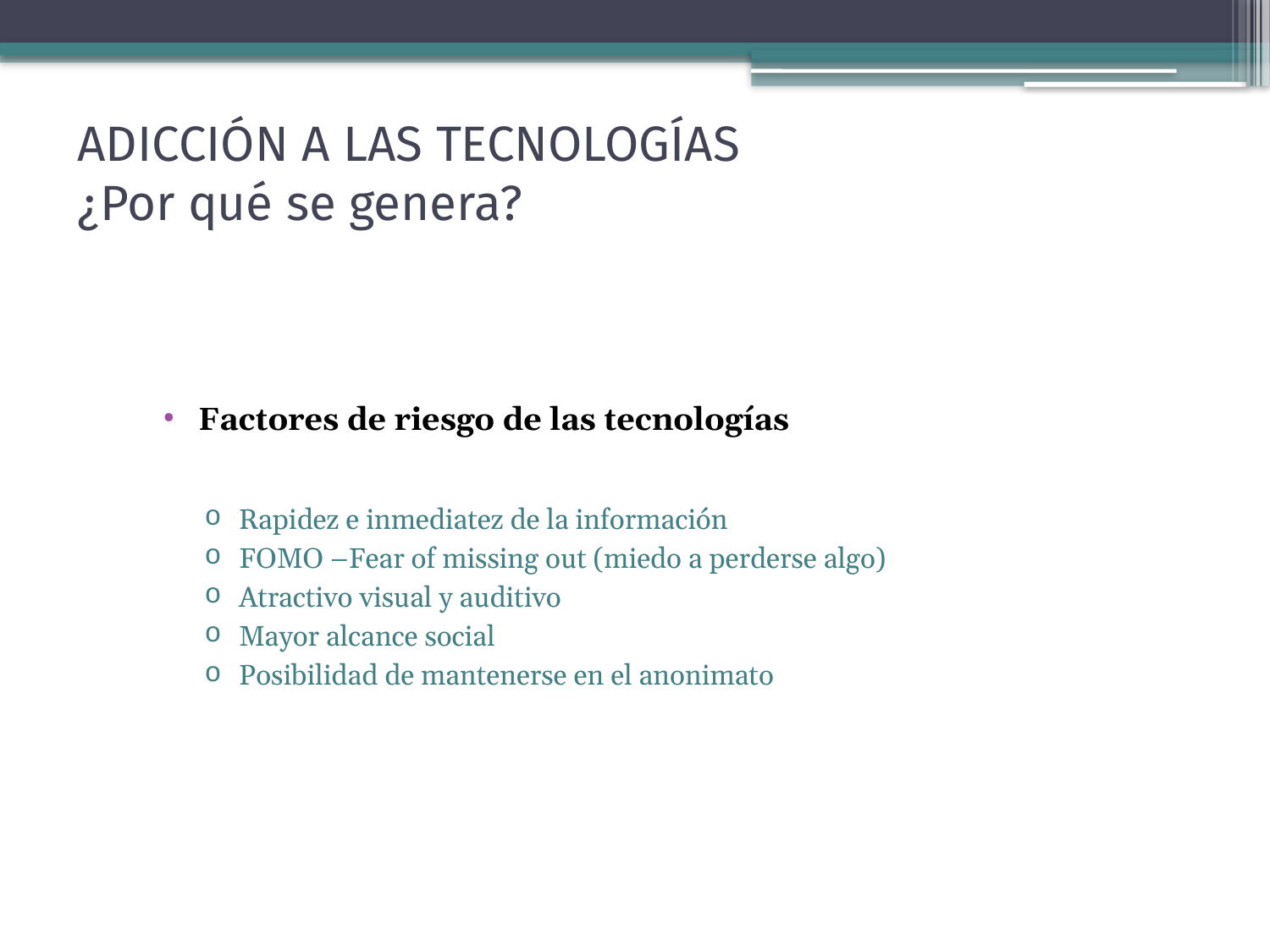

# ADICCIÓN A LAS TECNOLOGÍAS ¿Por qué se genera?

Factores de riesgo de las tecnologías

Rapidez e inmediatez de la información
FOMO –Fear of missing out (miedo a perderse algo)
Atractivo visual y auditivo
Mayor alcance social
Posibilidad de mantenerse en el anonimato